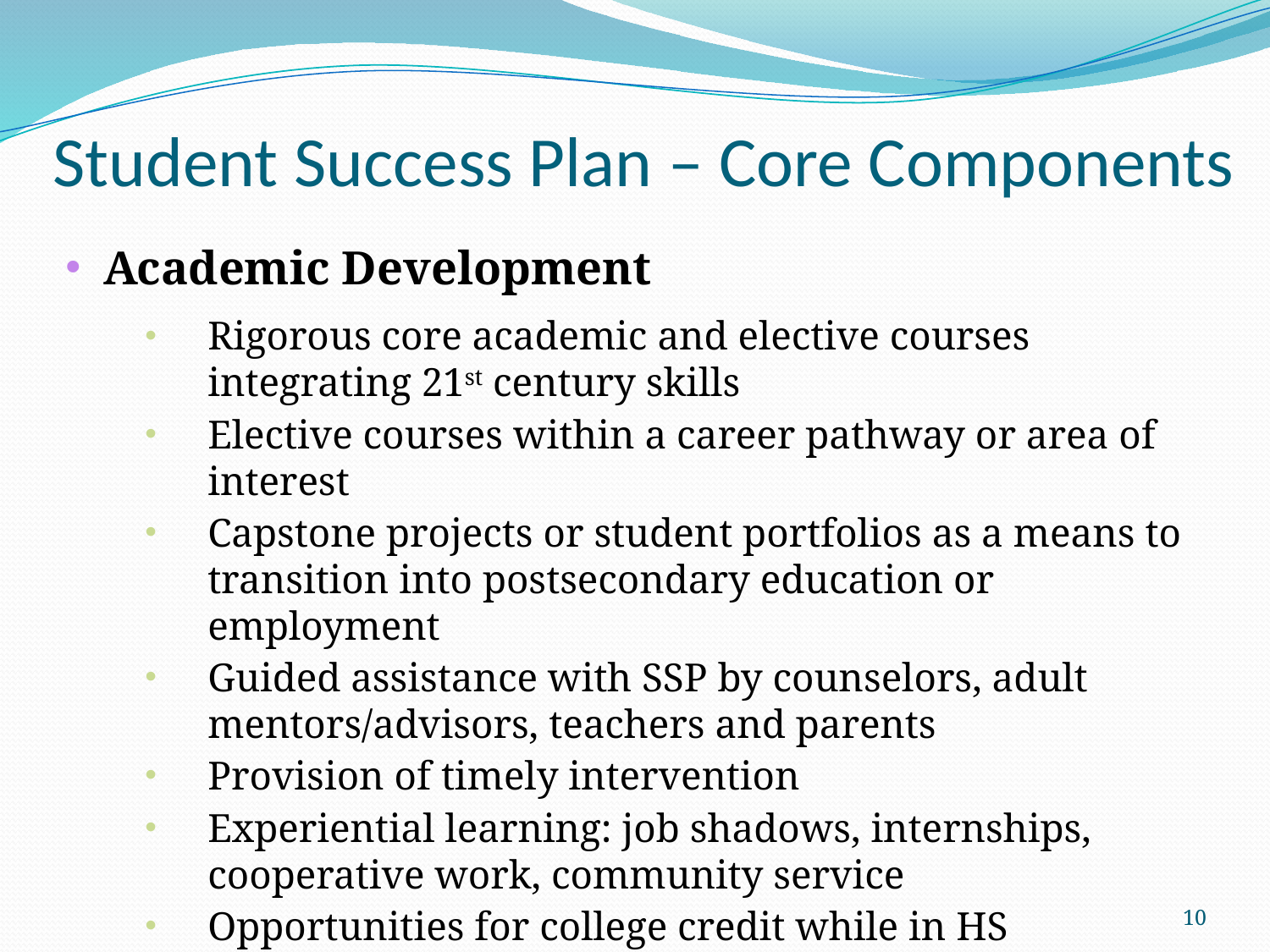

# Student Success Plan – Core Components
Academic Development
Rigorous core academic and elective courses integrating 21st century skills
Elective courses within a career pathway or area of interest
Capstone projects or student portfolios as a means to transition into postsecondary education or employment
Guided assistance with SSP by counselors, adult mentors/advisors, teachers and parents
Provision of timely intervention
Experiential learning: job shadows, internships, cooperative work, community service
Opportunities for college credit while in HS
10